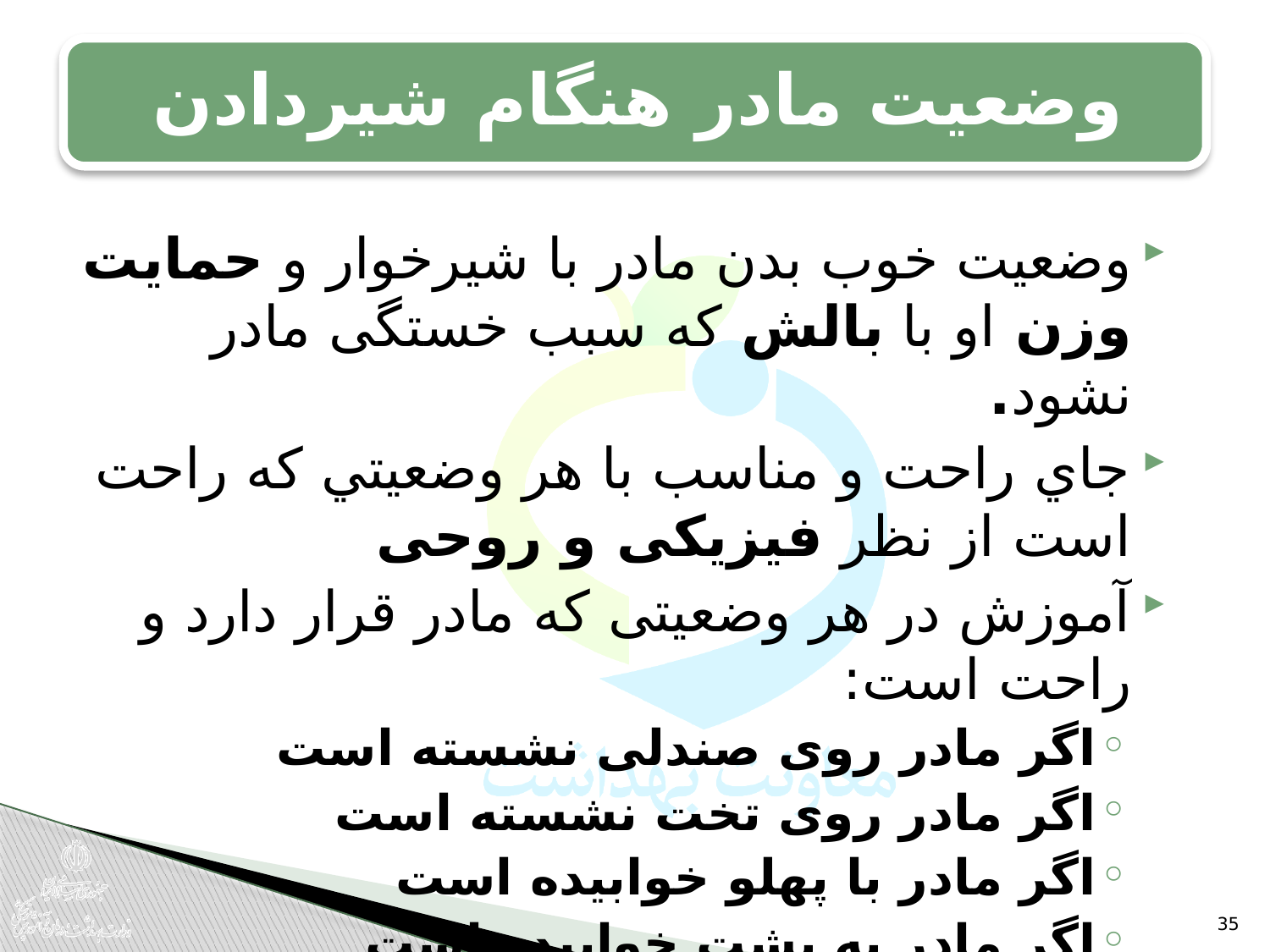

وضعیت مادر هنگام شیردادن
وضعیت خوب بدن مادر با شیرخوار و حمایت وزن او با بالش که سبب خستگی مادر نشود.
جاي راحت و مناسب با هر وضعيتي كه راحت است از نظر فیزیکی و روحی
آموزش در هر وضعیتی که مادر قرار دارد و راحت است:
اگر مادر روی صندلی نشسته است
اگر مادر روی تخت نشسته است
اگر مادر با پهلو خوابیده است
اگر مادر به پشت خوابیده است
35